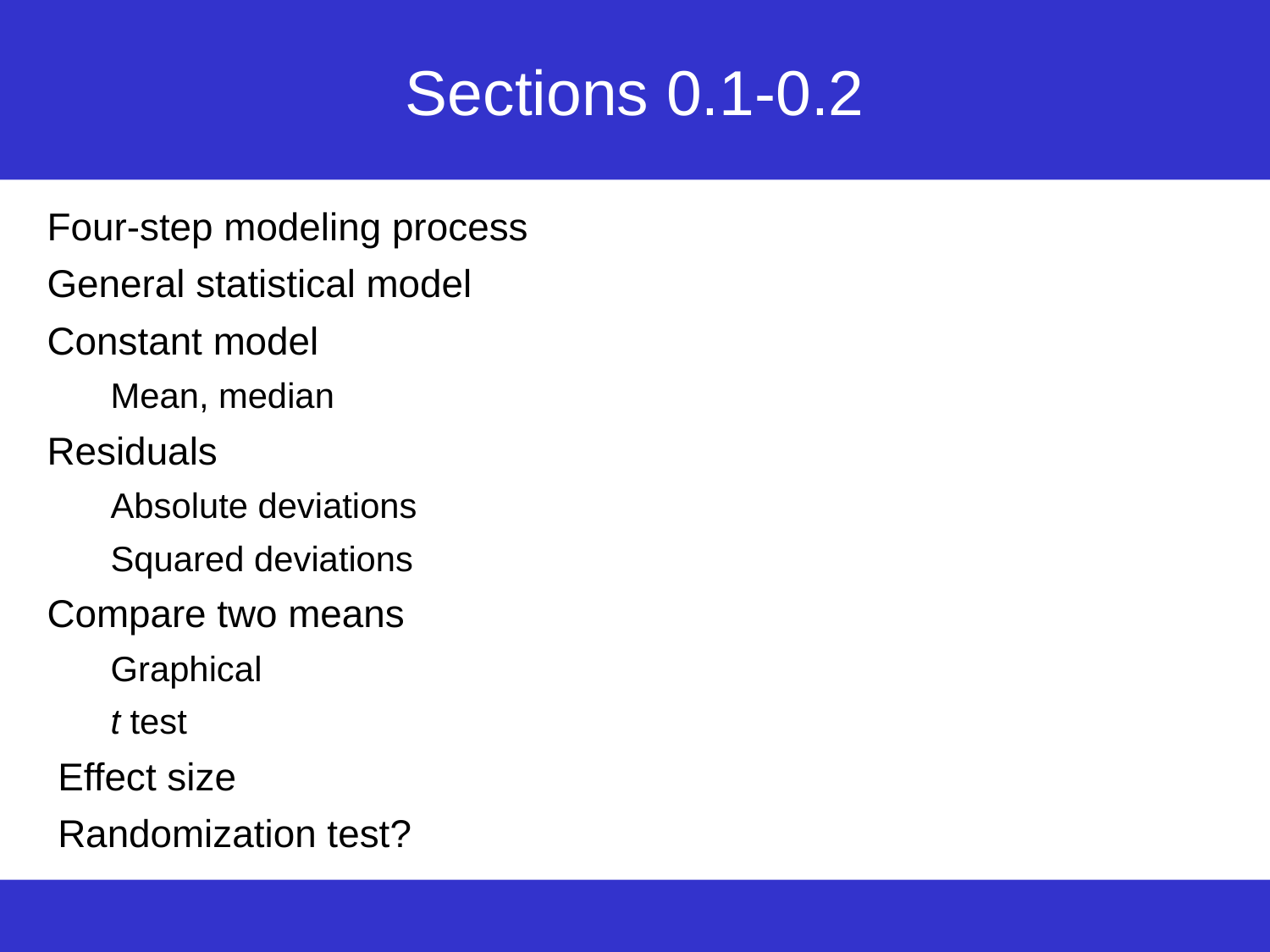

# Sections 0.1-0.2
Four-step modeling process
General statistical model
Constant model
Mean, median
Residuals
Absolute deviations
Squared deviations
Compare two means
Graphical
t test
 Effect size
 Randomization test?